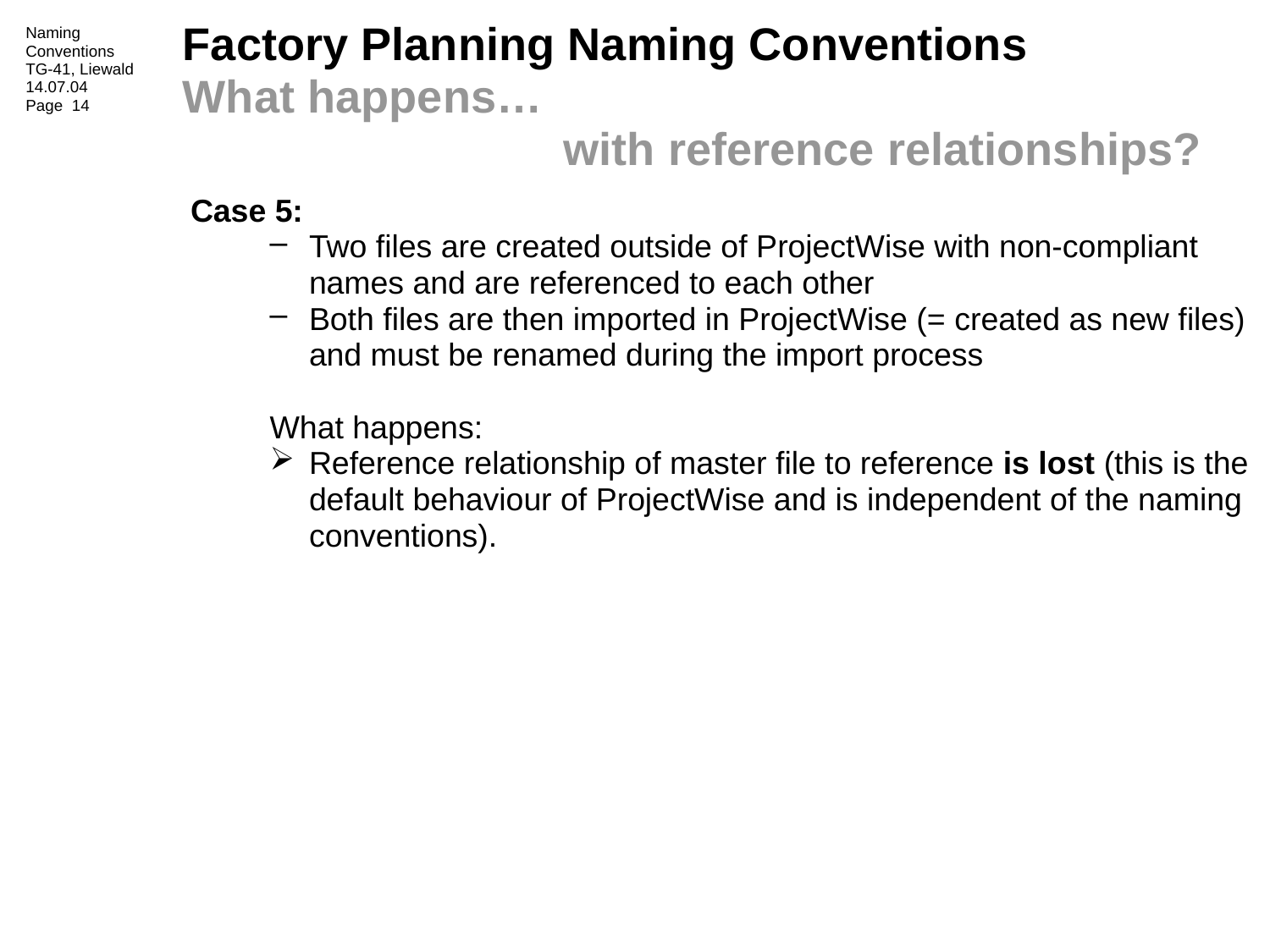

Factory Planning Naming Conventions
What happens…
			with reference relationships?
Case 5:
Two files are created outside of ProjectWise with non-compliant names and are referenced to each other
Both files are then imported in ProjectWise (= created as new files) and must be renamed during the import process

What happens:
Reference relationship of master file to reference is lost (this is the default behaviour of ProjectWise and is independent of the naming conventions).